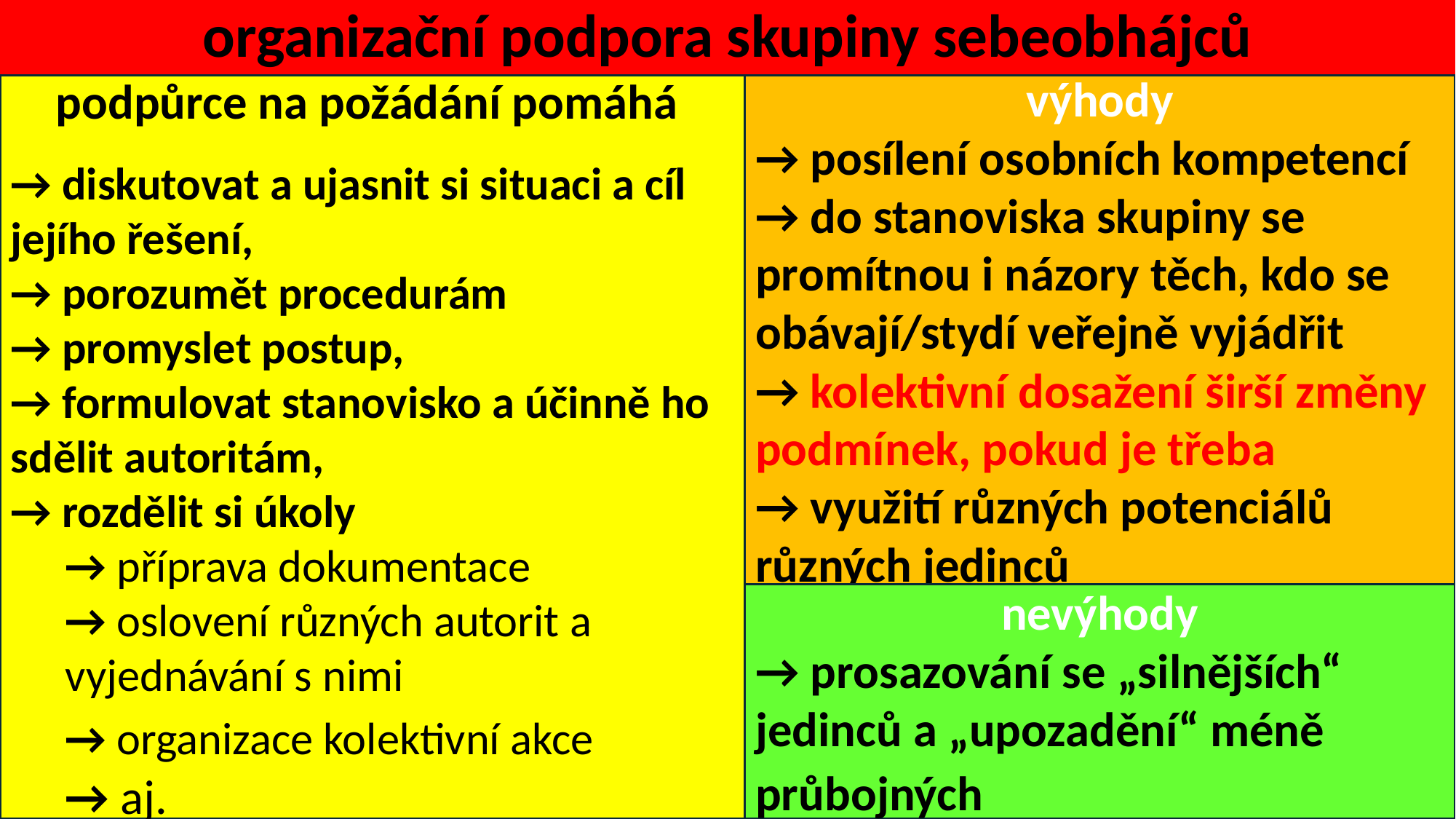

# organizační podpora skupiny sebeobhájců
podpůrce na požádání pomáhá

→ diskutovat a ujasnit si situaci a cíl jejího řešení,
→ porozumět procedurám
→ promyslet postup,
→ formulovat stanovisko a účinně ho sdělit autoritám,
→ rozdělit si úkoly
→ příprava dokumentace
→ oslovení různých autorit a  vyjednávání s nimi
→ organizace kolektivní akce
→ aj.
výhody
→ posílení osobních kompetencí
→ do stanoviska skupiny se promítnou i názory těch, kdo se obávají/stydí veřejně vyjádřit
→ kolektivní dosažení širší změny podmínek, pokud je třeba
→ využití různých potenciálů různých jedinců
nevýhody
→ prosazování se „silnějších“ jedinců a „upozadění“ méně průbojných